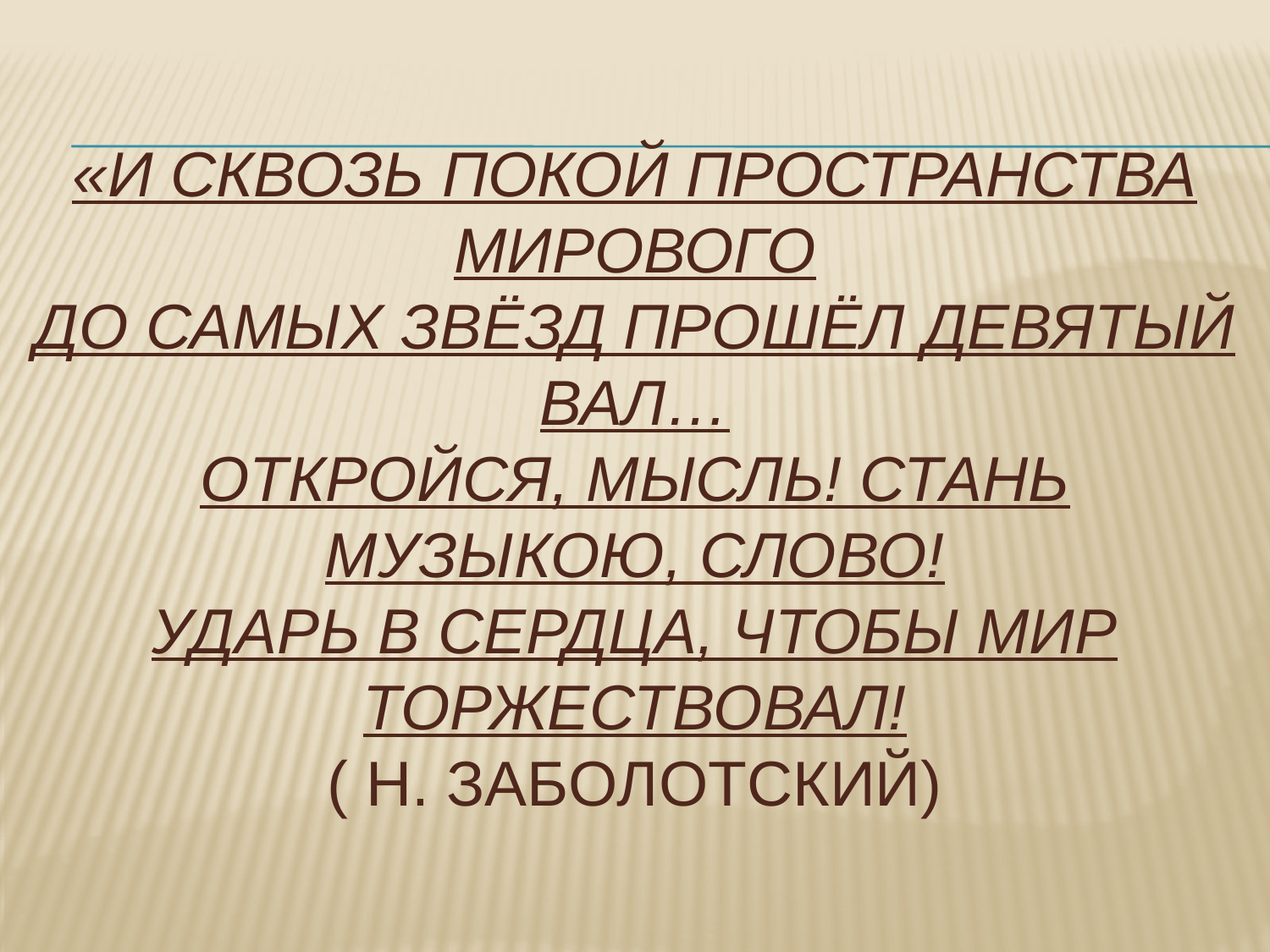

# «И сквозь покой пространства мирового До самых звёзд прошёл девятый вал… Откройся, мысль! Стань музыкою, слово! Ударь в сердца, чтобы мир торжествовал! ( Н. Заболотский)